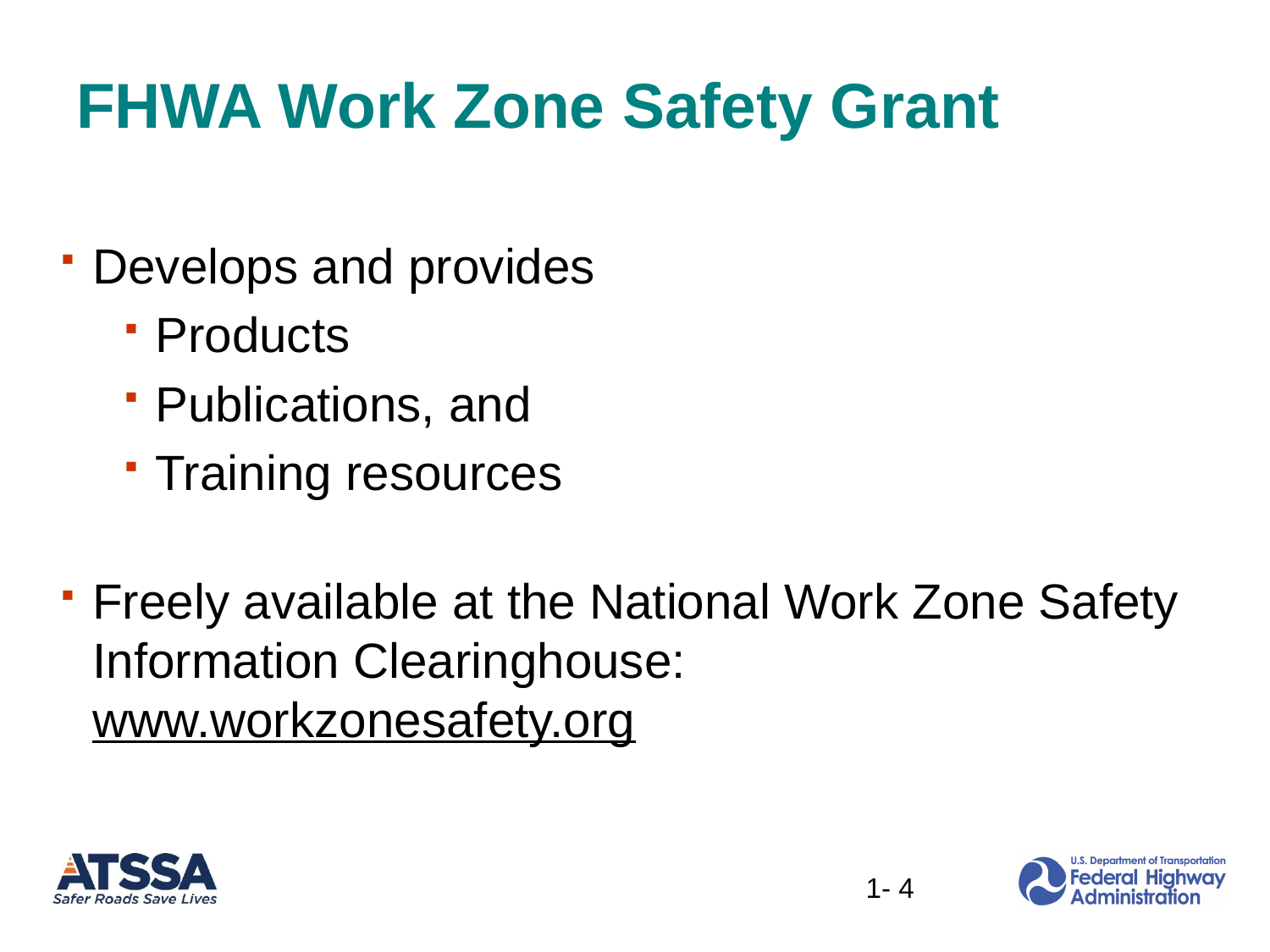

# FHWA Work Zone Safety Grant

Develops and provides
Products
Publications, and
Training resources
Freely available at the National Work Zone Safety Information Clearinghouse: www.workzonesafety.org